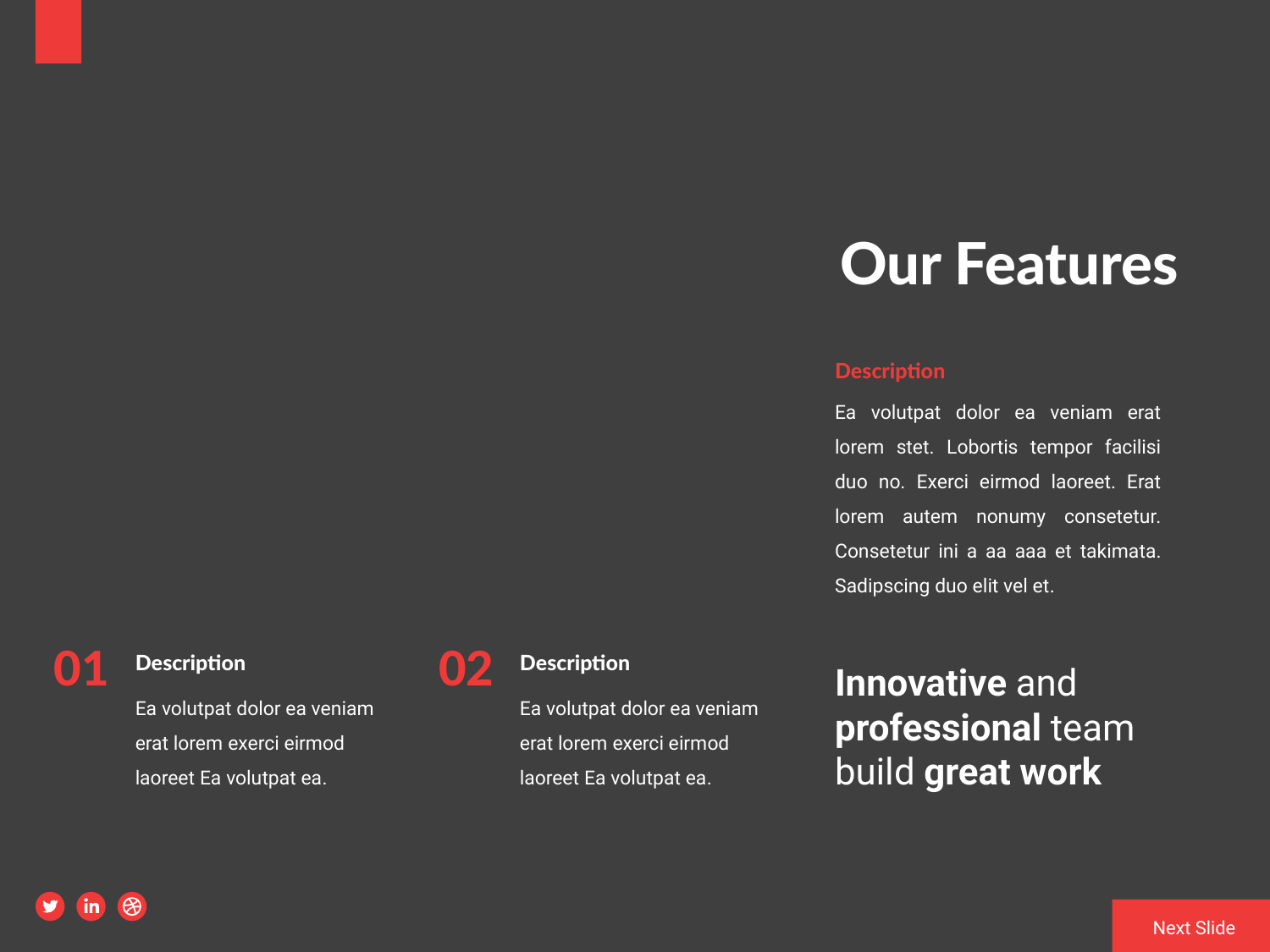

9

Our Features
Description
Ea volutpat dolor ea veniam erat lorem stet. Lobortis tempor facilisi duo no. Exerci eirmod laoreet. Erat lorem autem nonumy consetetur. Consetetur ini a aa aaa et takimata. Sadipscing duo elit vel et.
Description
Description
01
02
Innovative and professional team build great work
Ea volutpat dolor ea veniam erat lorem exerci eirmod laoreet Ea volutpat ea.
Ea volutpat dolor ea veniam erat lorem exerci eirmod laoreet Ea volutpat ea.

Next Slide